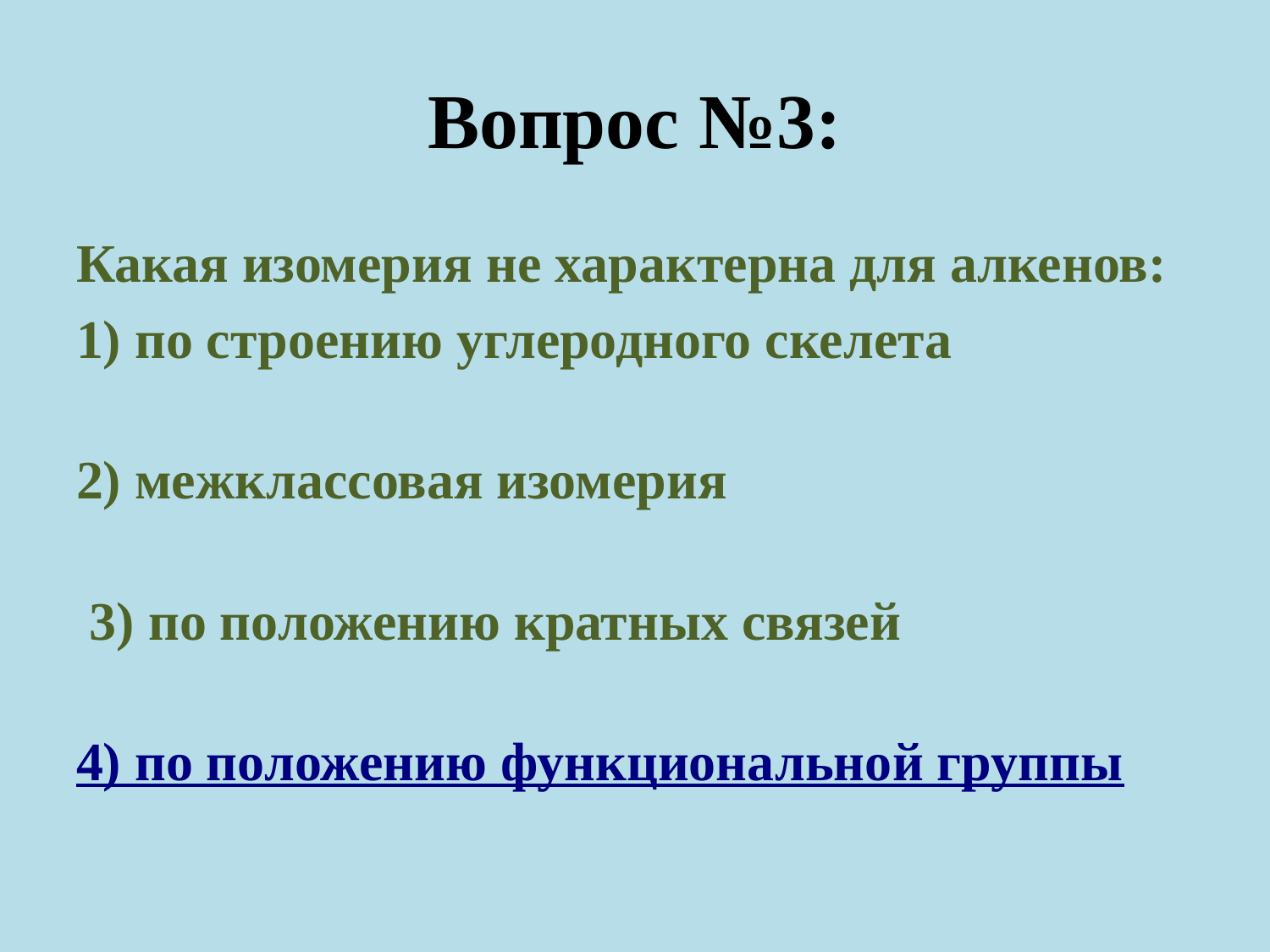

# Вопрос №3:
Какая изомерия не характерна для алкенов:
1) по строению углеродного скелета
2) межклассовая изомерия
 3) по положению кратных связей
4) по положению функциональной группы